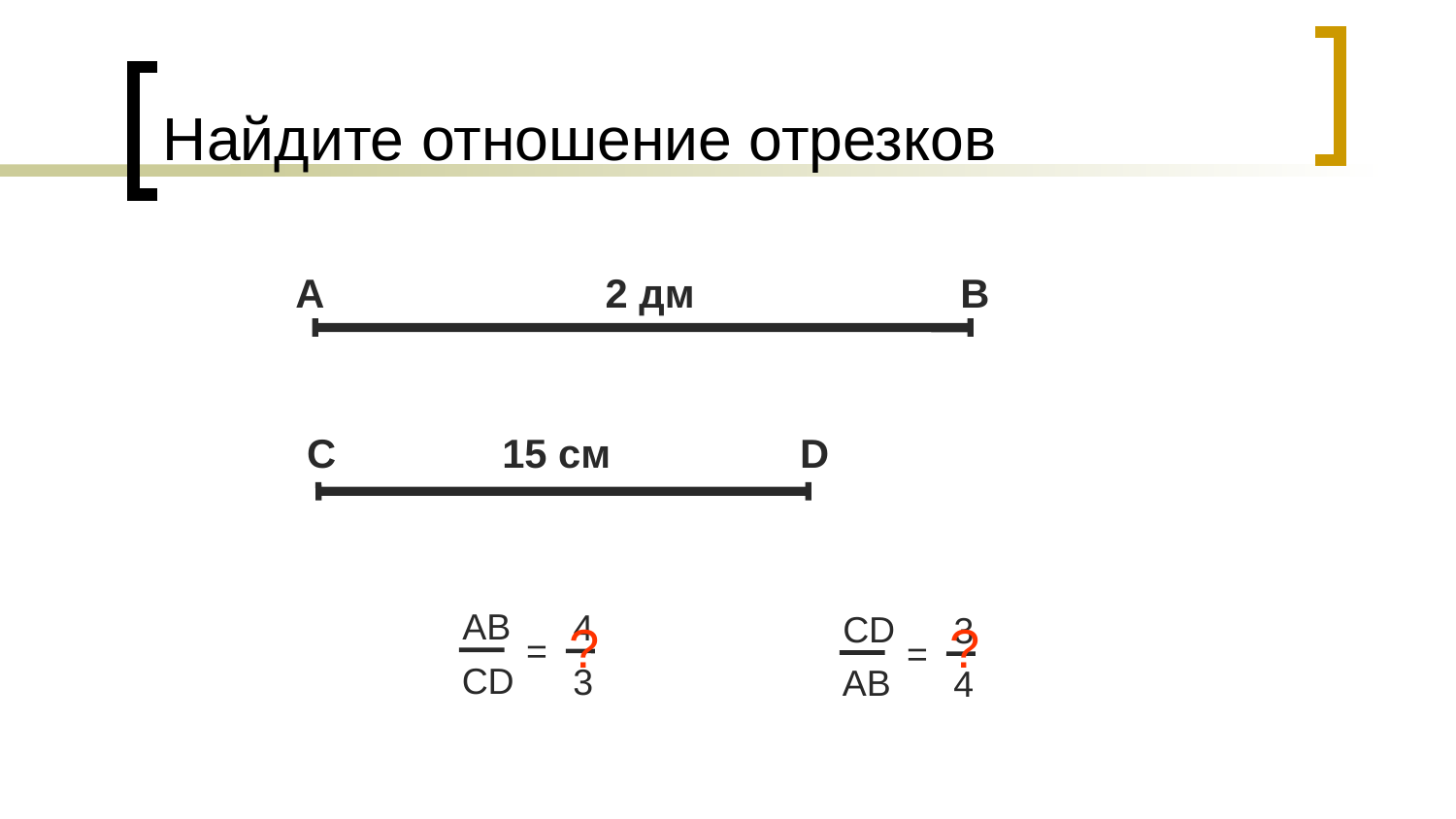

# Найдите отношение отрезков
А
2 дм
В

С
15 см
D

АB

CD
4

3
CD

AB
3

4
?
?
=
=